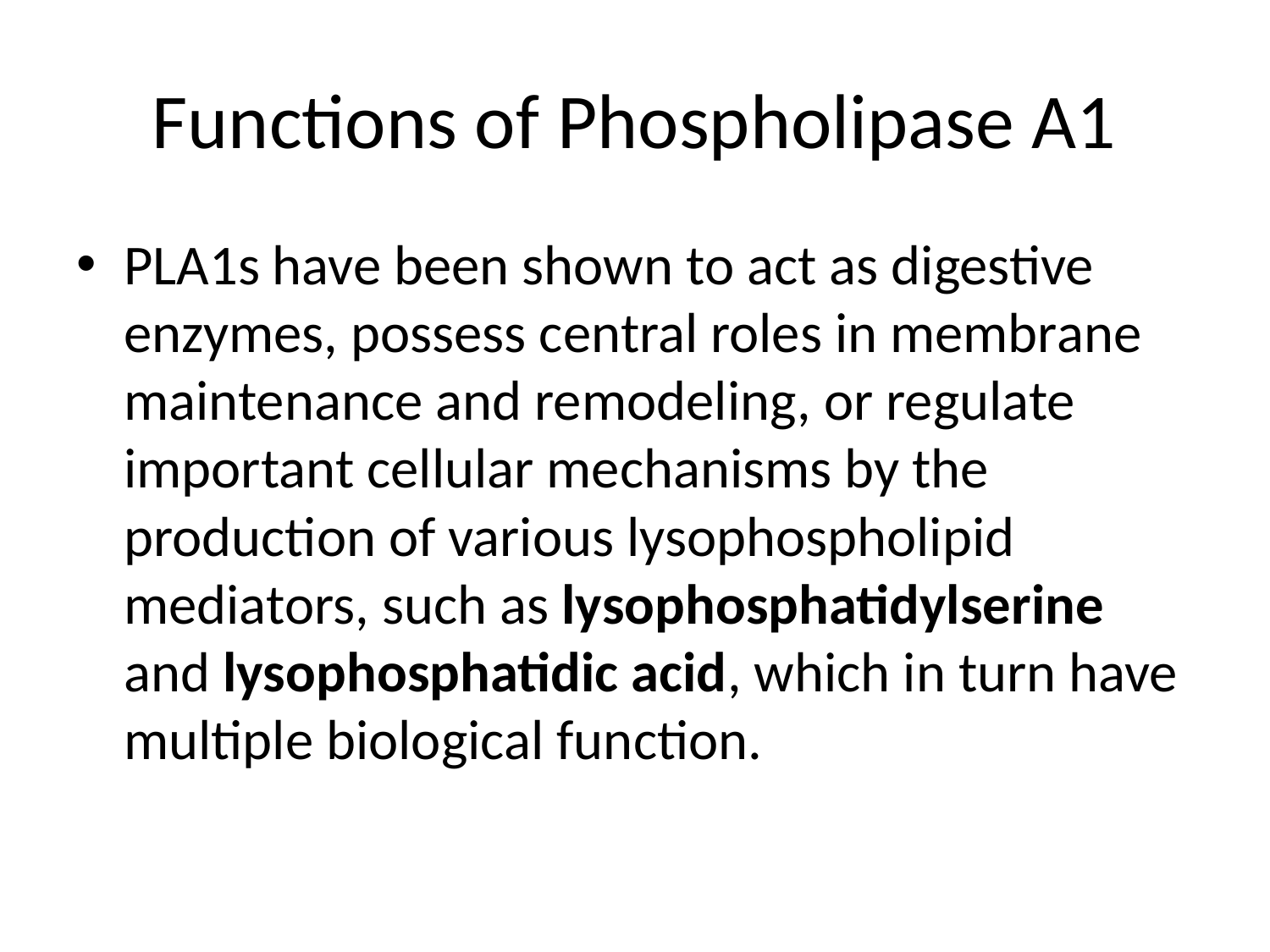

# Functions of Phospholipase A1
PLA1s have been shown to act as digestive enzymes, possess central roles in membrane maintenance and remodeling, or regulate important cellular mechanisms by the production of various lysophospholipid mediators, such as lysophosphatidylserine and lysophosphatidic acid, which in turn have multiple biological function.